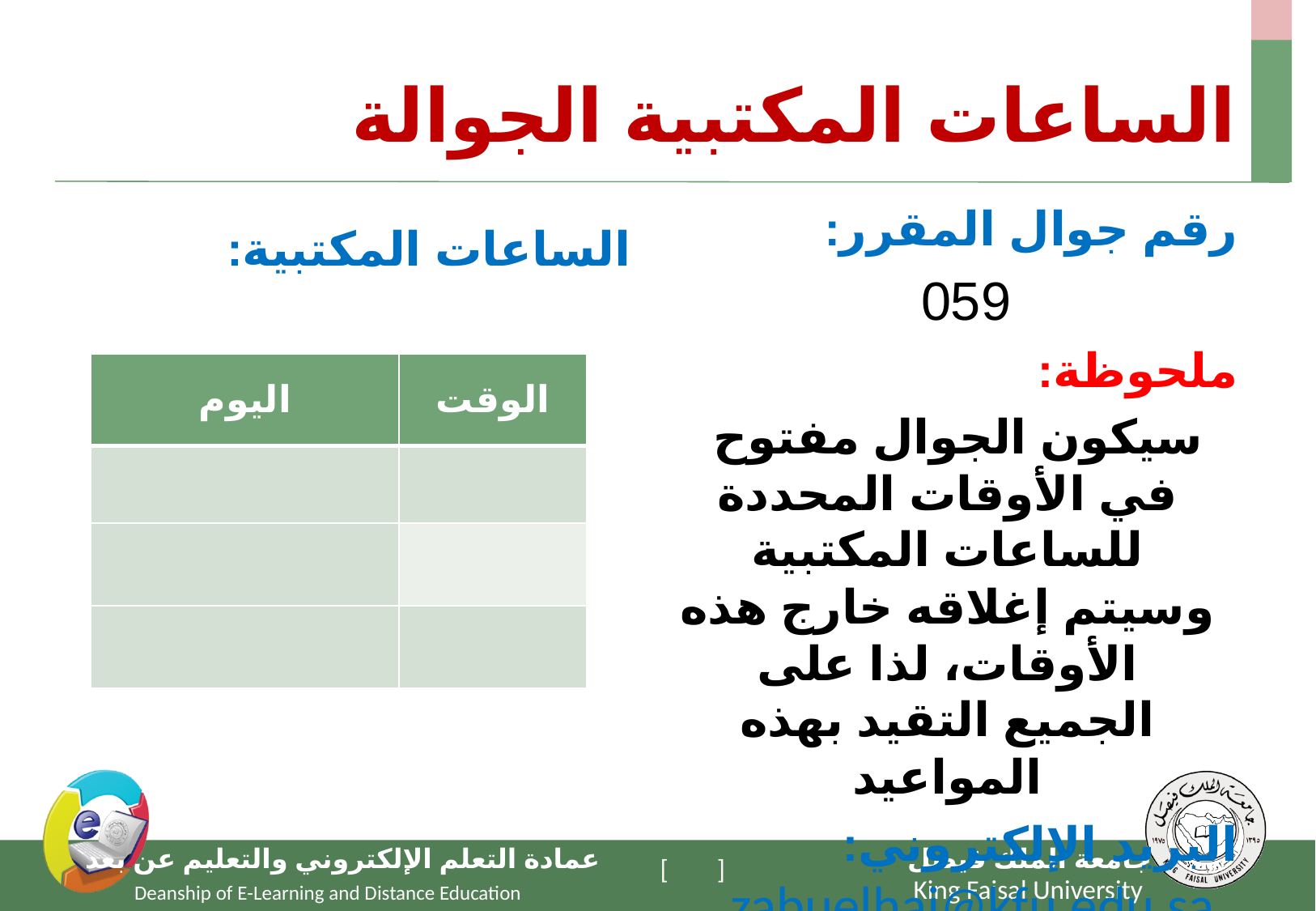

# الساعات المكتبية الجوالة
رقم جوال المقرر:
059
ملحوظة:
سيكون الجوال مفتوح في الأوقات المحددة للساعات المكتبية وسيتم إغلاقه خارج هذه الأوقات، لذا على الجميع التقيد بهذه المواعيد
البريد الإلكتروني: zabuelhaj@kfu.edu.sa

الساعات المكتبية:

| اليوم | الوقت |
| --- | --- |
|  |  |
|  |  |
|  |  |